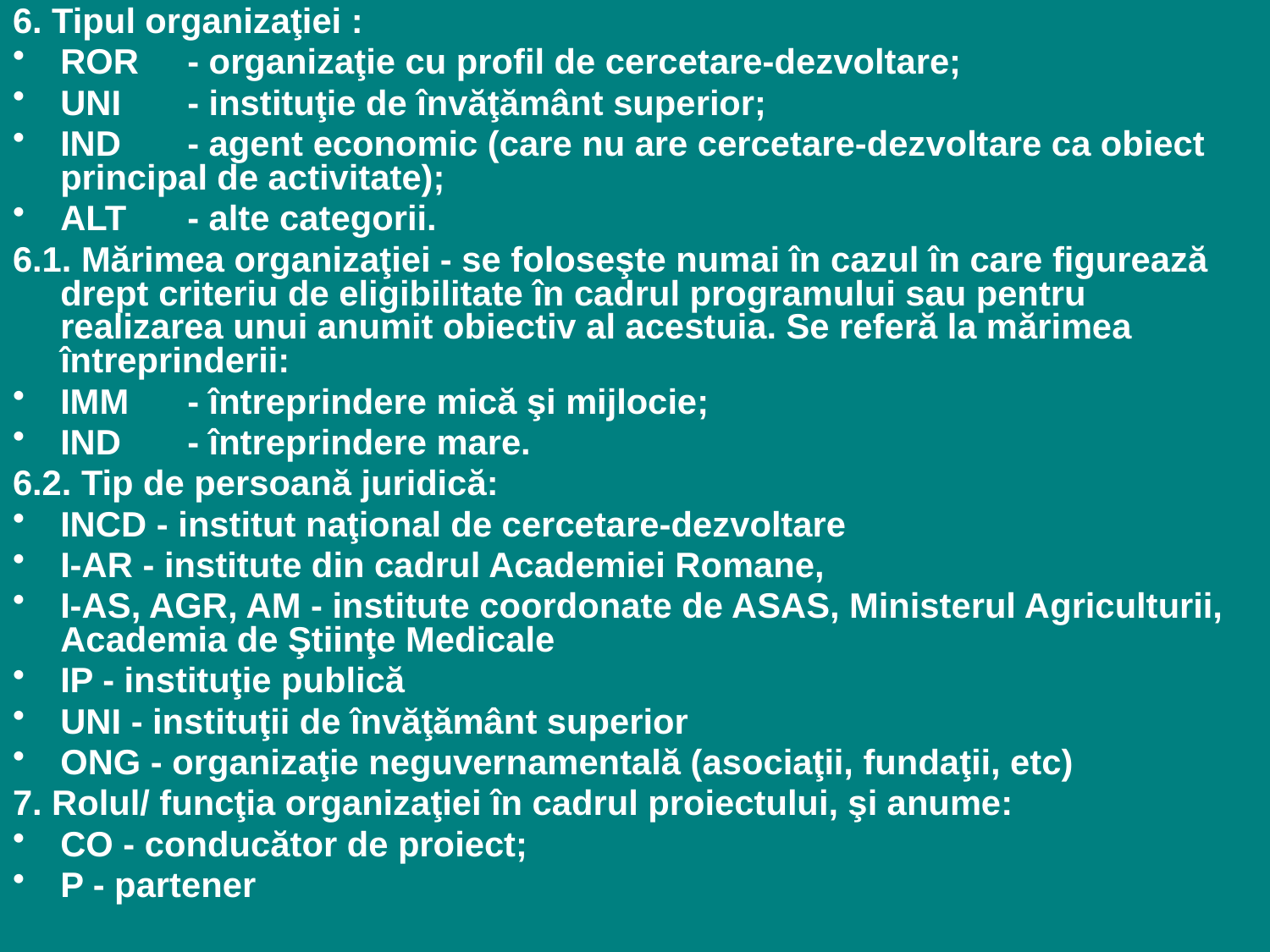

6. Tipul organizaţiei :
ROR	- organizaţie cu profil de cercetare-dezvoltare;
UNI	- instituţie de învăţământ superior;
IND	- agent economic (care nu are cercetare-dezvoltare ca obiect principal de activitate);
ALT	- alte categorii.
6.1. Mărimea organizaţiei - se foloseşte numai în cazul în care figurează drept criteriu de eligibilitate în cadrul programului sau pentru realizarea unui anumit obiectiv al acestuia. Se referă la mărimea întreprinderii:
IMM	- întreprindere mică şi mijlocie;
IND	- întreprindere mare.
6.2. Tip de persoană juridică:
INCD - institut naţional de cercetare-dezvoltare
I-AR - institute din cadrul Academiei Romane,
I-AS, AGR, AM - institute coordonate de ASAS, Ministerul Agriculturii, Academia de Ştiinţe Medicale
IP - instituţie publică
UNI - instituţii de învăţământ superior
ONG - organizaţie neguvernamentală (asociaţii, fundaţii, etc)
7. Rolul/ funcţia organizaţiei în cadrul proiectului, şi anume:
CO - conducător de proiect;
P - partener